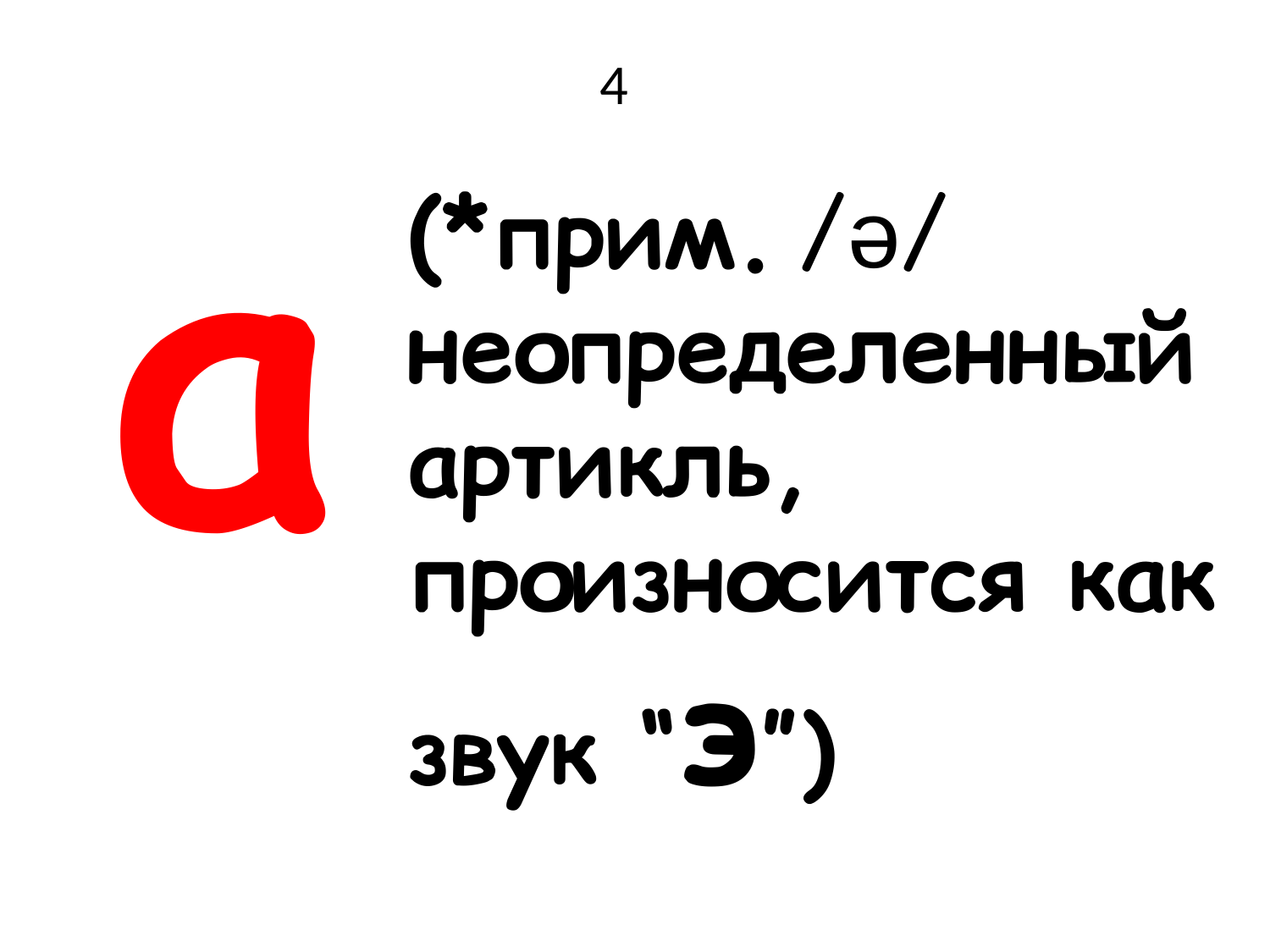

# 4
a
(*прим. /ə/
неопределенный артикль, произносится как звук “э”)